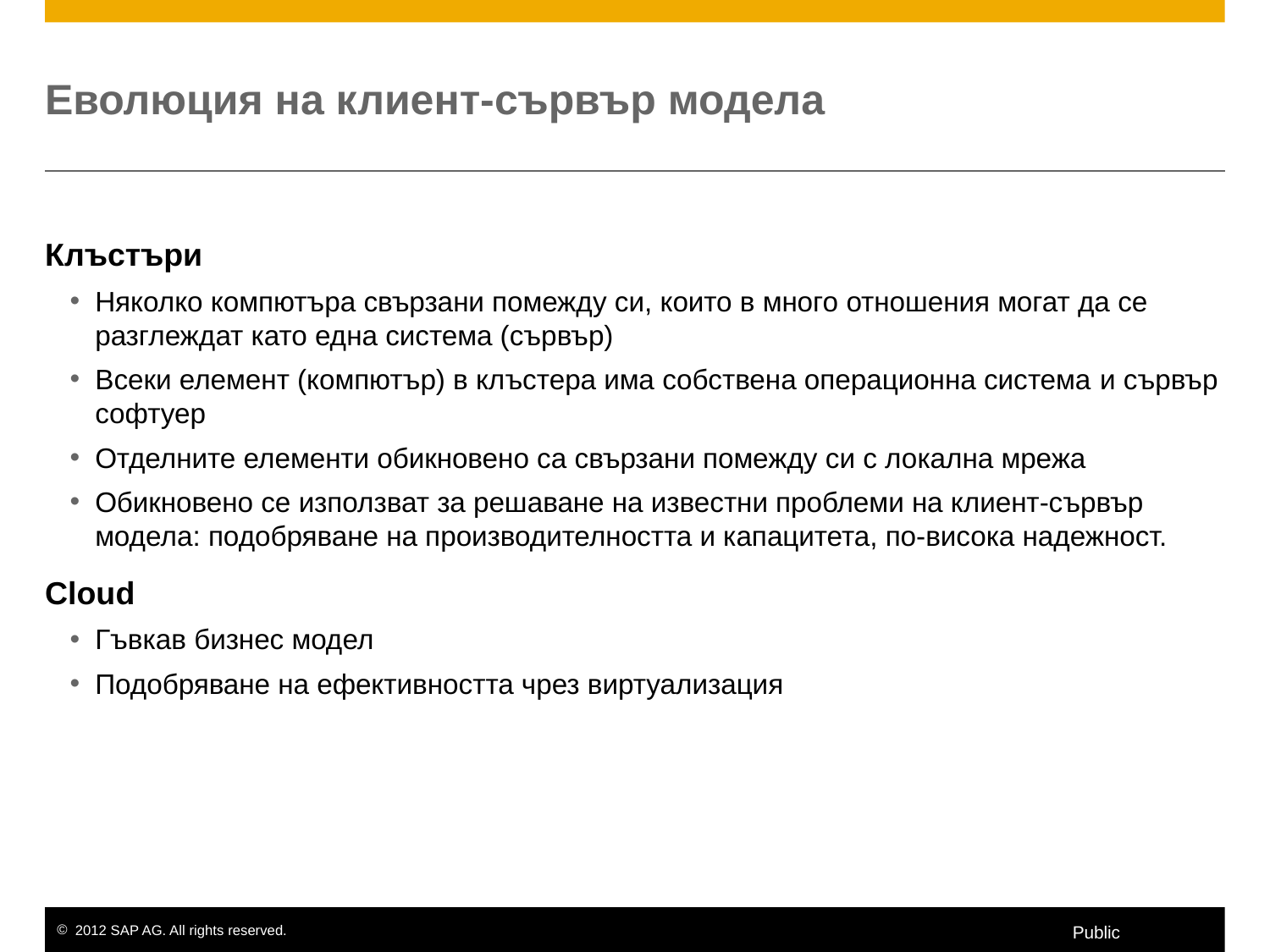

# Еволюция на клиент-сървър модела
Клъстъри
Няколко компютъра свързани помежду си, които в много отношения могат да се разглеждат като една система (сървър)
Всеки елемент (компютър) в клъстера има собствена операционна система и сървър софтуер
Отделните елементи обикновено са свързани помежду си с локална мрежа
Обикновено се използват за решаване на известни проблеми на клиент-сървър модела: подобряване на производителността и капацитета, по-висока надежност.
Cloud
Гъвкав бизнес модел
Подобряване на ефективността чрез виртуализация